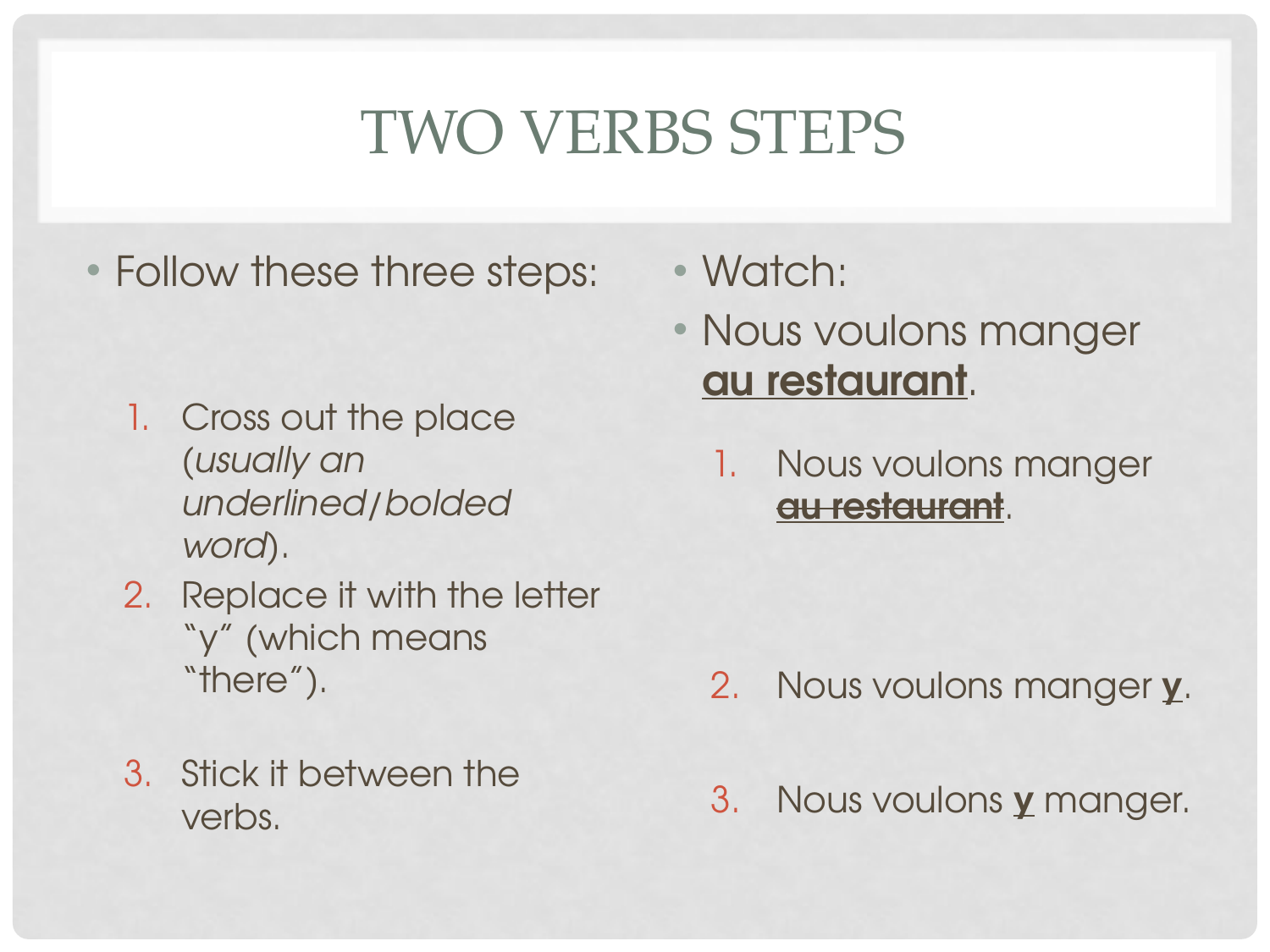

# Two verbs steps
Follow these three steps:

Cross out the place (usually an underlined/bolded word).
Replace it with the letter “y” (which means “there”).

Stick it between the verbs.
Watch:
Nous voulons manger au restaurant.

Nous voulons manger au restaurant.

Nous voulons manger y.

Nous voulons y manger.